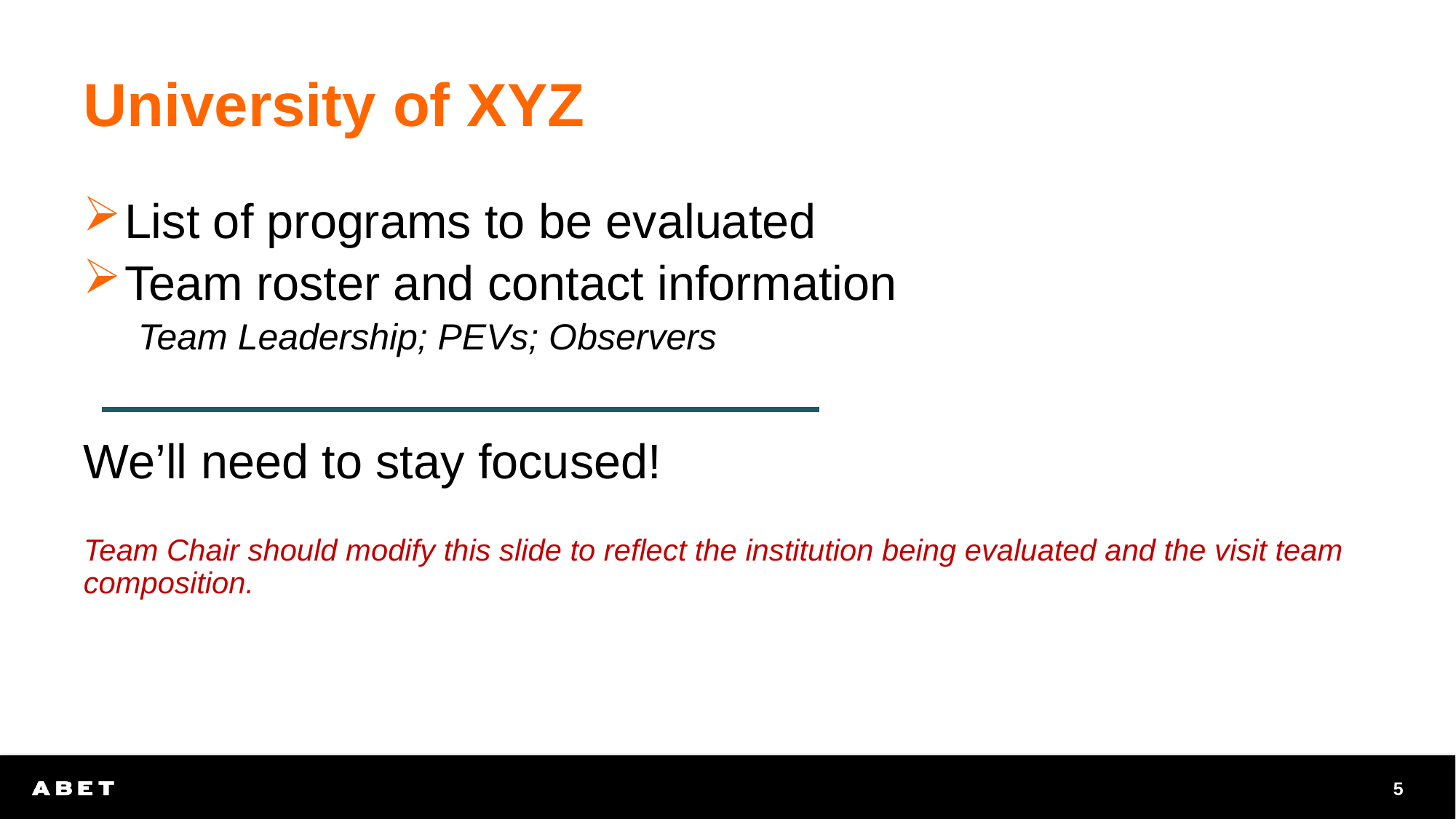

# University of XYZ
List of programs to be evaluated
Team roster and contact information
Team Leadership; PEVs; Observers

We’ll need to stay focused!

Team Chair should modify this slide to reflect the institution being evaluated and the visit team composition.